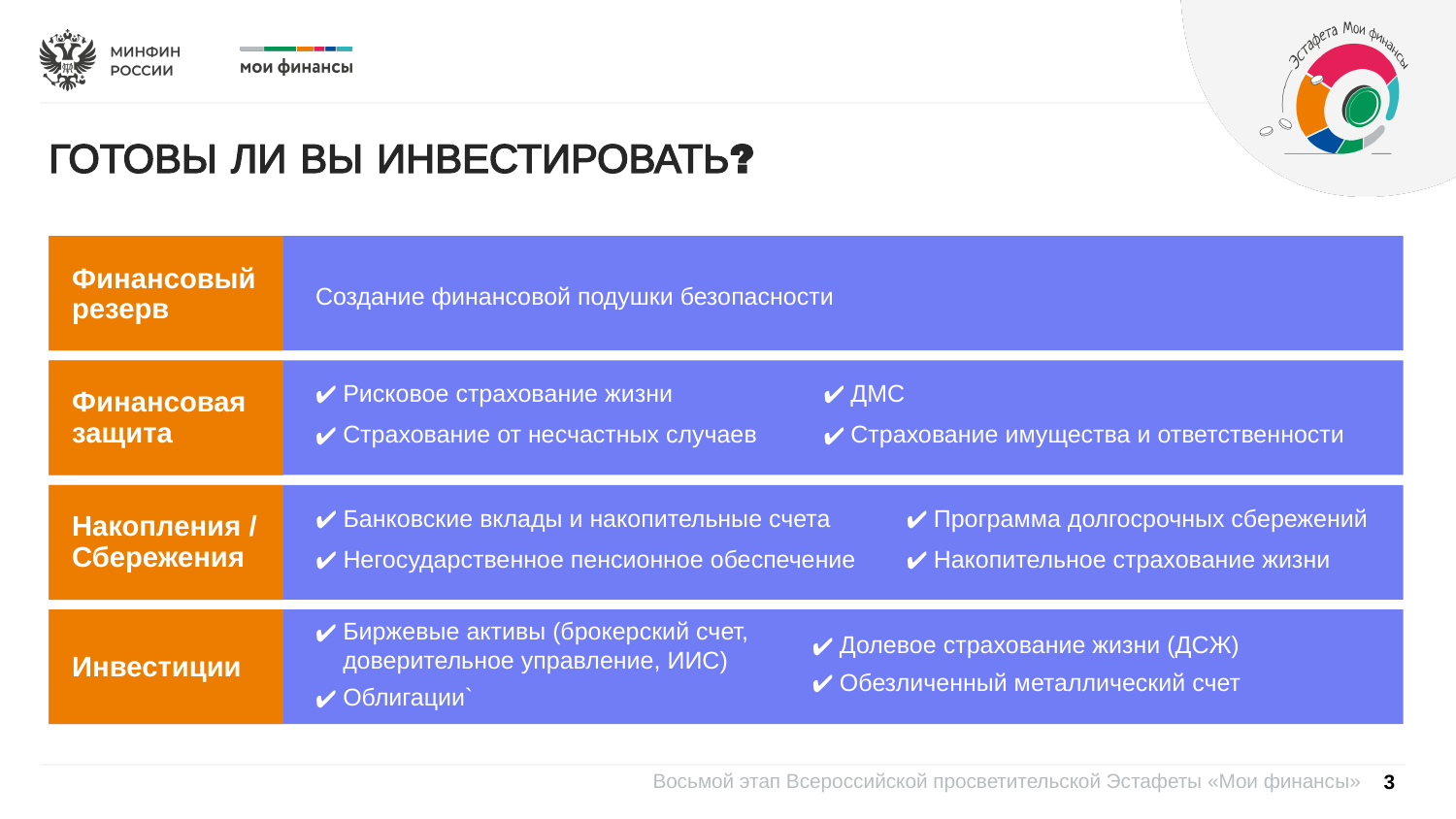

ГОТОВЫ ЛИ ВЫ ИНВЕСТИРОВАТЬ?

Финансовый резерв
Создание финансовой подушки безопасности
Создание финансовой подушки безопасности
Рисковое страхование жизни
Страхование от несчастных случаев
ДМС
Страхование имущества и ответственности

Финансовая защита
Банковские вклады и накопительные счета
Негосударственное пенсионное обеспечение
Программа долгосрочных сбережений
Накопительное страхование жизни

Накопления / Сбережения

Биржевые активы (брокерский счет, доверительное управление, ИИС)
Облигации`

Долевое страхование жизни (ДСЖ)
Обезличенный металлический счет

Инвестиции
3